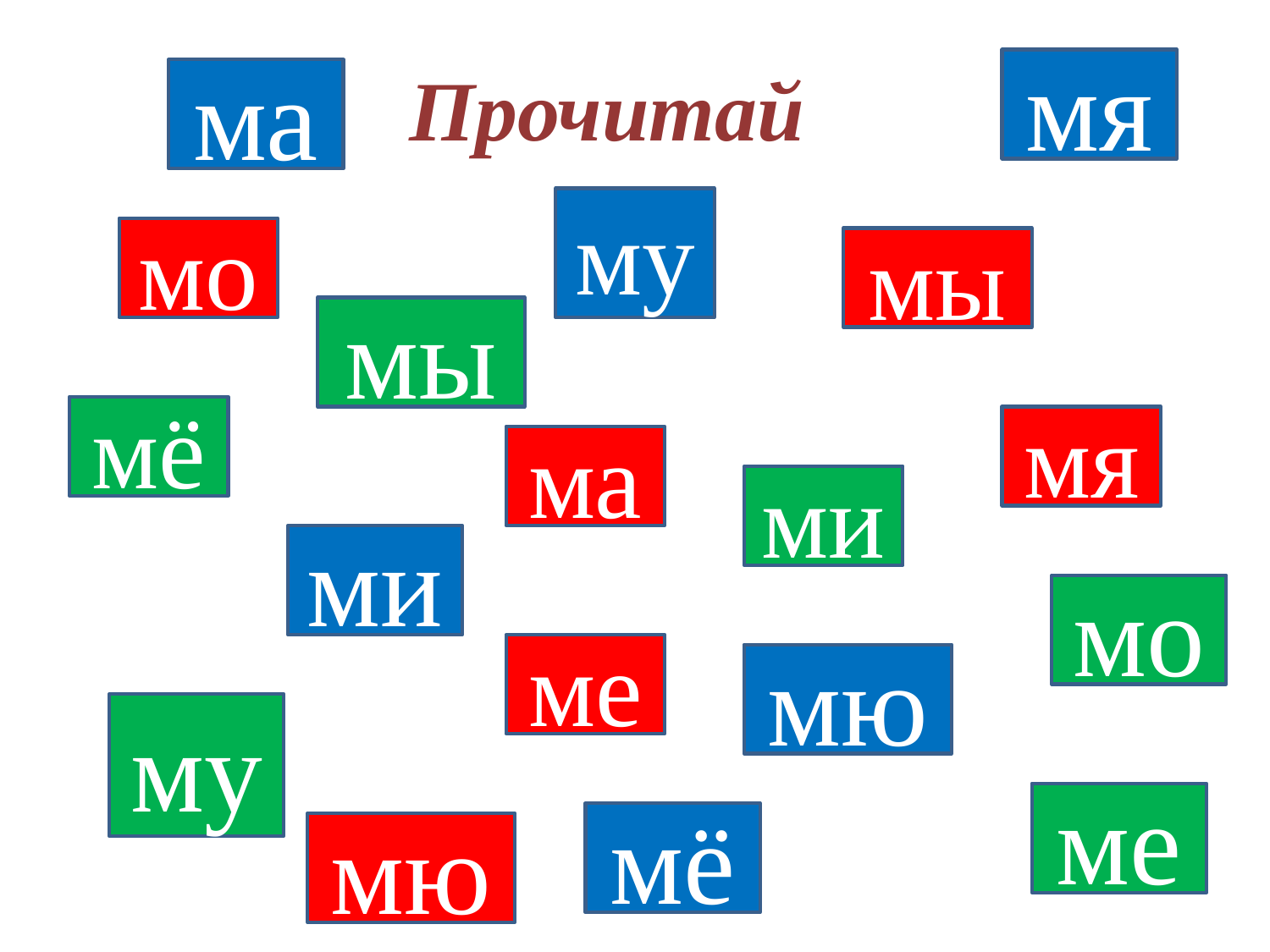

Прочитай
мя
ма
му
мо
мы
мы
мё
мя
ма
ми
ми
мо
ме
мю
му
ме
мё
мю